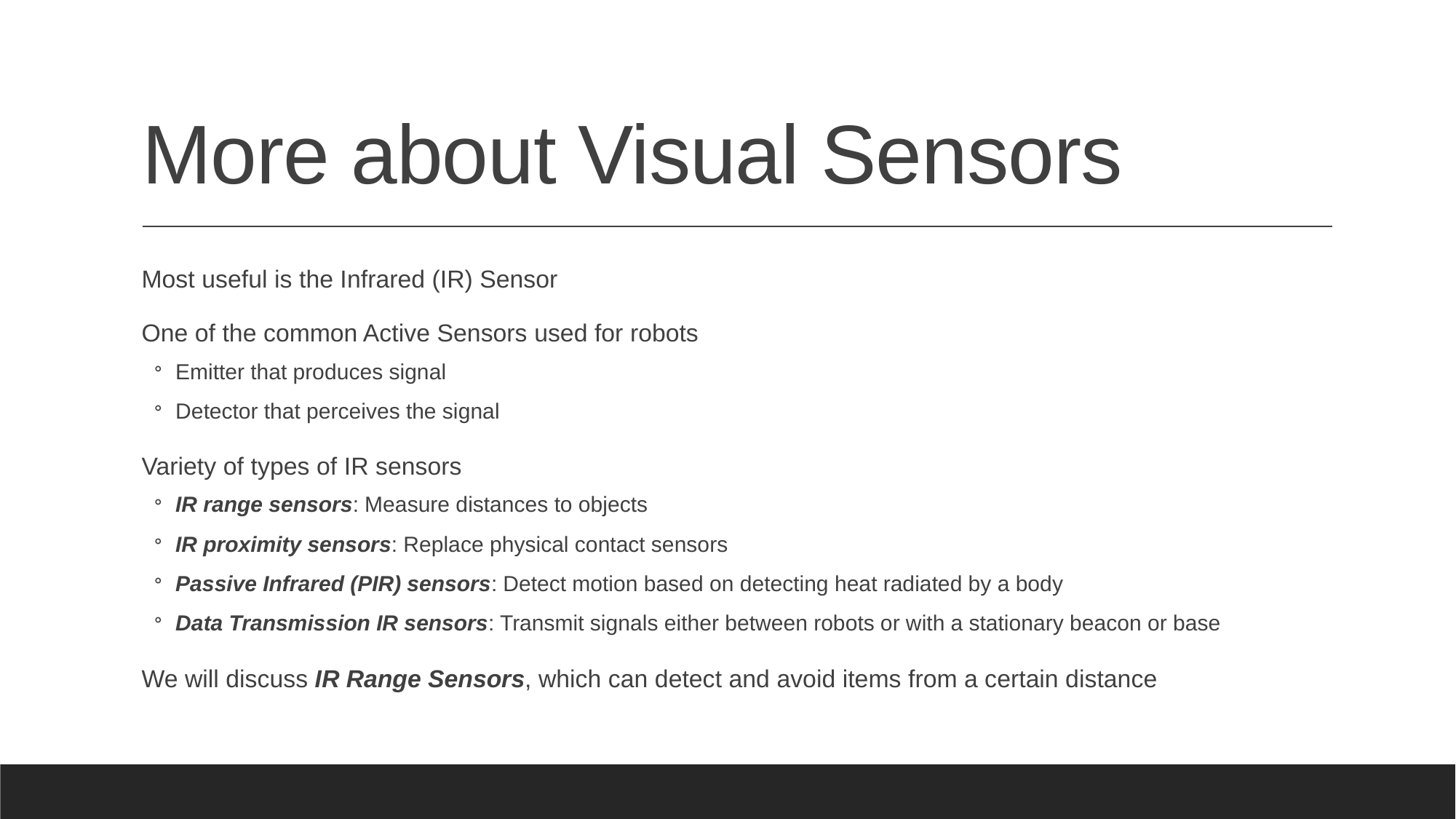

# More about Visual Sensors
Most useful is the Infrared (IR) Sensor
One of the common Active Sensors used for robots
Emitter that produces signal
Detector that perceives the signal
Variety of types of IR sensors
IR range sensors: Measure distances to objects
IR proximity sensors: Replace physical contact sensors
Passive Infrared (PIR) sensors: Detect motion based on detecting heat radiated by a body
Data Transmission IR sensors: Transmit signals either between robots or with a stationary beacon or base
We will discuss IR Range Sensors, which can detect and avoid items from a certain distance